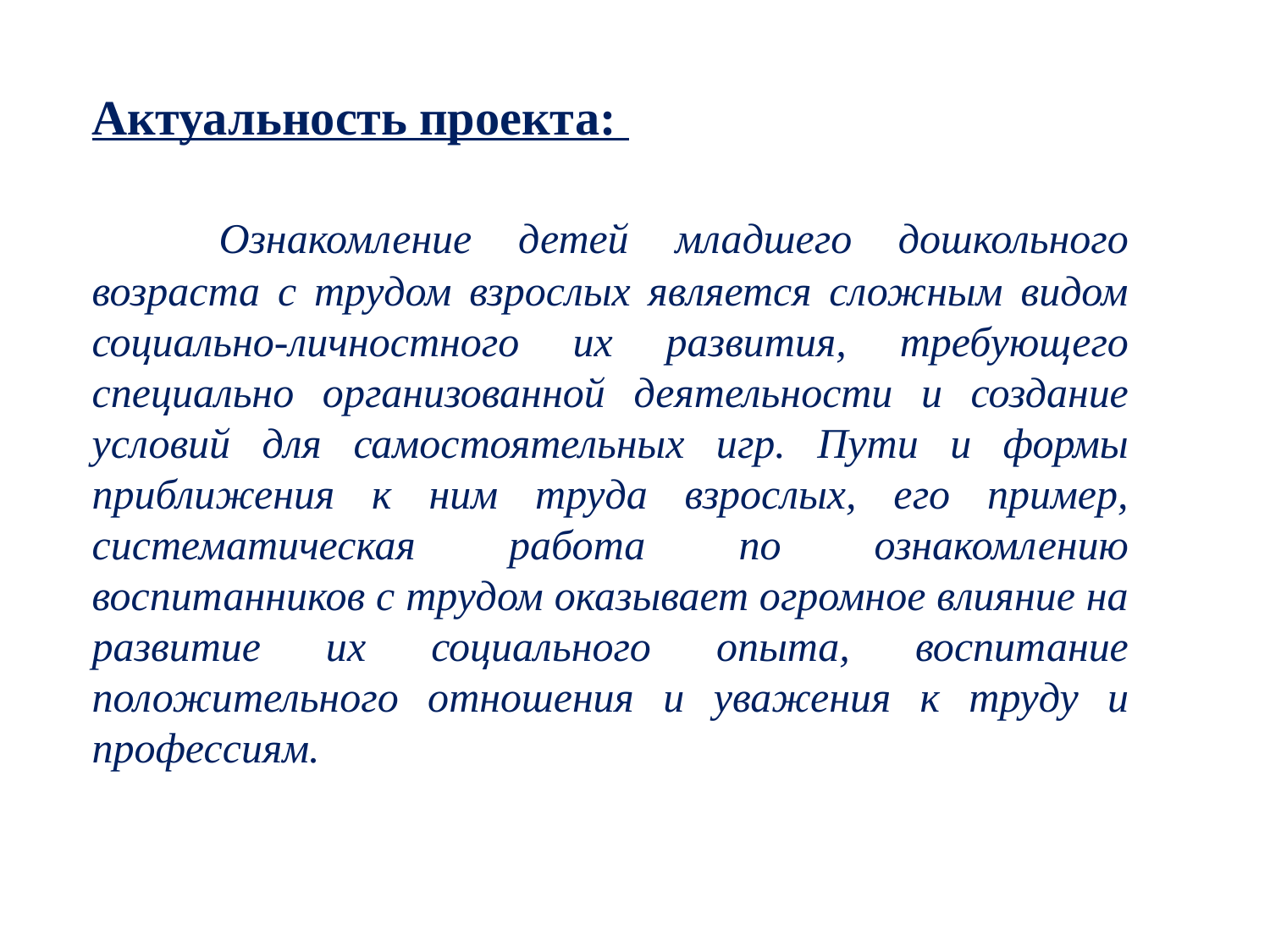

Актуальность проекта:

	Ознакомление детей младшего дошкольного возраста с трудом взрослых является сложным видом социально-личностного их развития, требующего специально организованной деятельности и создание условий для самостоятельных игр. Пути и формы приближения к ним труда взрослых, его пример, систематическая работа по ознакомлению воспитанников с трудом оказывает огромное влияние на развитие их социального опыта, воспитание положительного отношения и уважения к труду и профессиям.